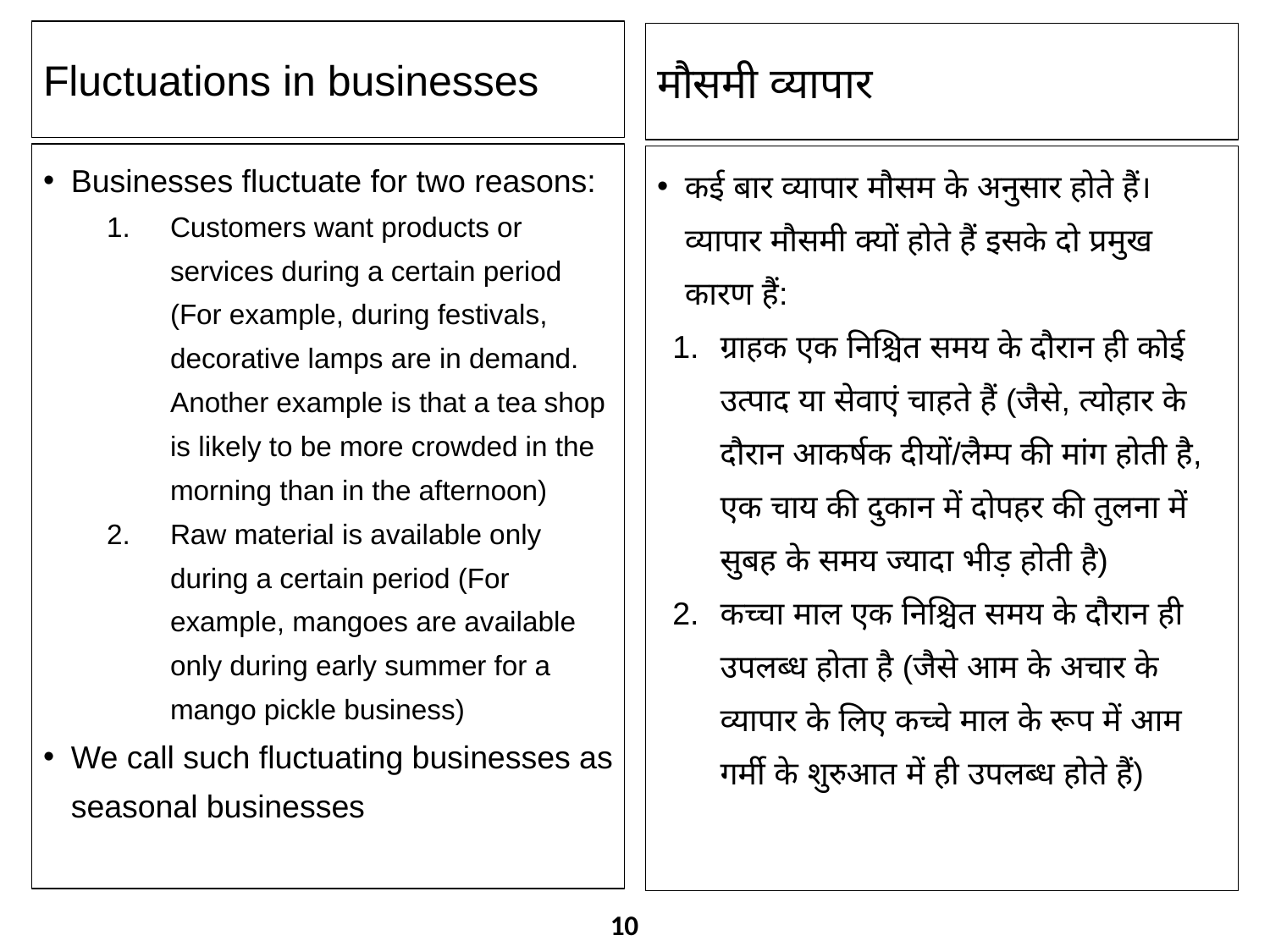

Fluctuations in businesses
मौसमी व्यापार
Businesses fluctuate for two reasons:
Customers want products or services during a certain period (For example, during festivals, decorative lamps are in demand. Another example is that a tea shop is likely to be more crowded in the morning than in the afternoon)
Raw material is available only during a certain period (For example, mangoes are available only during early summer for a mango pickle business)
We call such fluctuating businesses as seasonal businesses
कई बार व्यापार मौसम के अनुसार होते हैं। व्यापार मौसमी क्यों होते हैं इसके दो प्रमुख कारण हैं:
ग्राहक एक निश्चित समय के दौरान ही कोई उत्पाद या सेवाएं चाहते हैं (जैसे, त्योहार के दौरान आकर्षक ​दीयों/लैम्प की मांग होती है, एक चाय की दुकान में दोपहर की तुलना में सुबह के समय ज्यादा भीड़ होती है)
कच्चा माल एक निश्चित समय के दौरान ही उपलब्ध होता है (जैसे आम के अचार के व्यापार के लिए कच्चे माल के रूप में आम गर्मी के शुरुआत में ही उपलब्ध होते हैं)
10